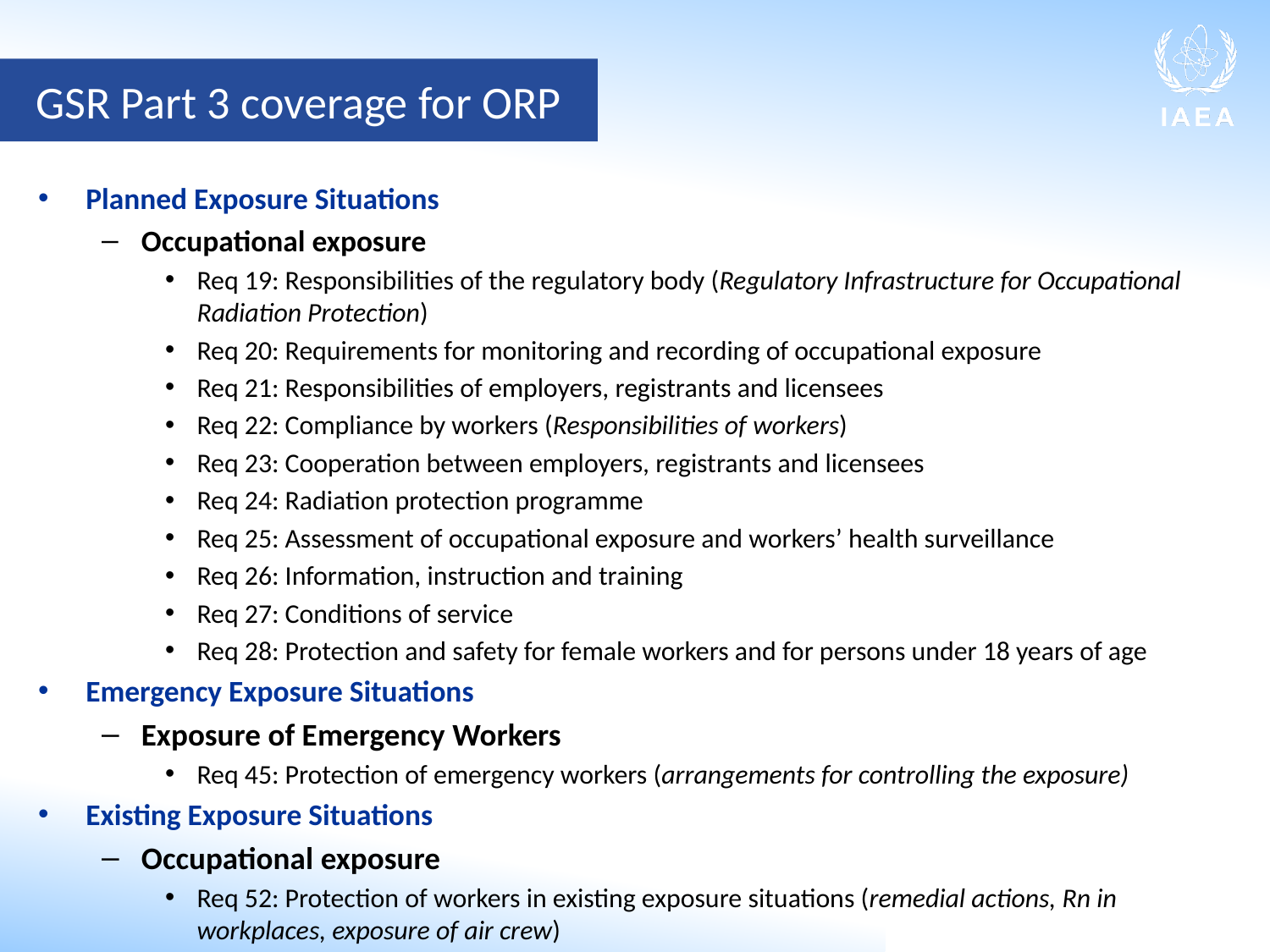

GSR Part 3 coverage for ORP
Planned Exposure Situations
Occupational exposure
Req 19: Responsibilities of the regulatory body (Regulatory Infrastructure for Occupational Radiation Protection)
Req 20: Requirements for monitoring and recording of occupational exposure
Req 21: Responsibilities of employers, registrants and licensees
Req 22: Compliance by workers (Responsibilities of workers)
Req 23: Cooperation between employers, registrants and licensees
Req 24: Radiation protection programme
Req 25: Assessment of occupational exposure and workers’ health surveillance
Req 26: Information, instruction and training
Req 27: Conditions of service
Req 28: Protection and safety for female workers and for persons under 18 years of age
Emergency Exposure Situations
Exposure of Emergency Workers
Req 45: Protection of emergency workers (arrangements for controlling the exposure)
Existing Exposure Situations
Occupational exposure
Req 52: Protection of workers in existing exposure situations (remedial actions, Rn in workplaces, exposure of air crew)